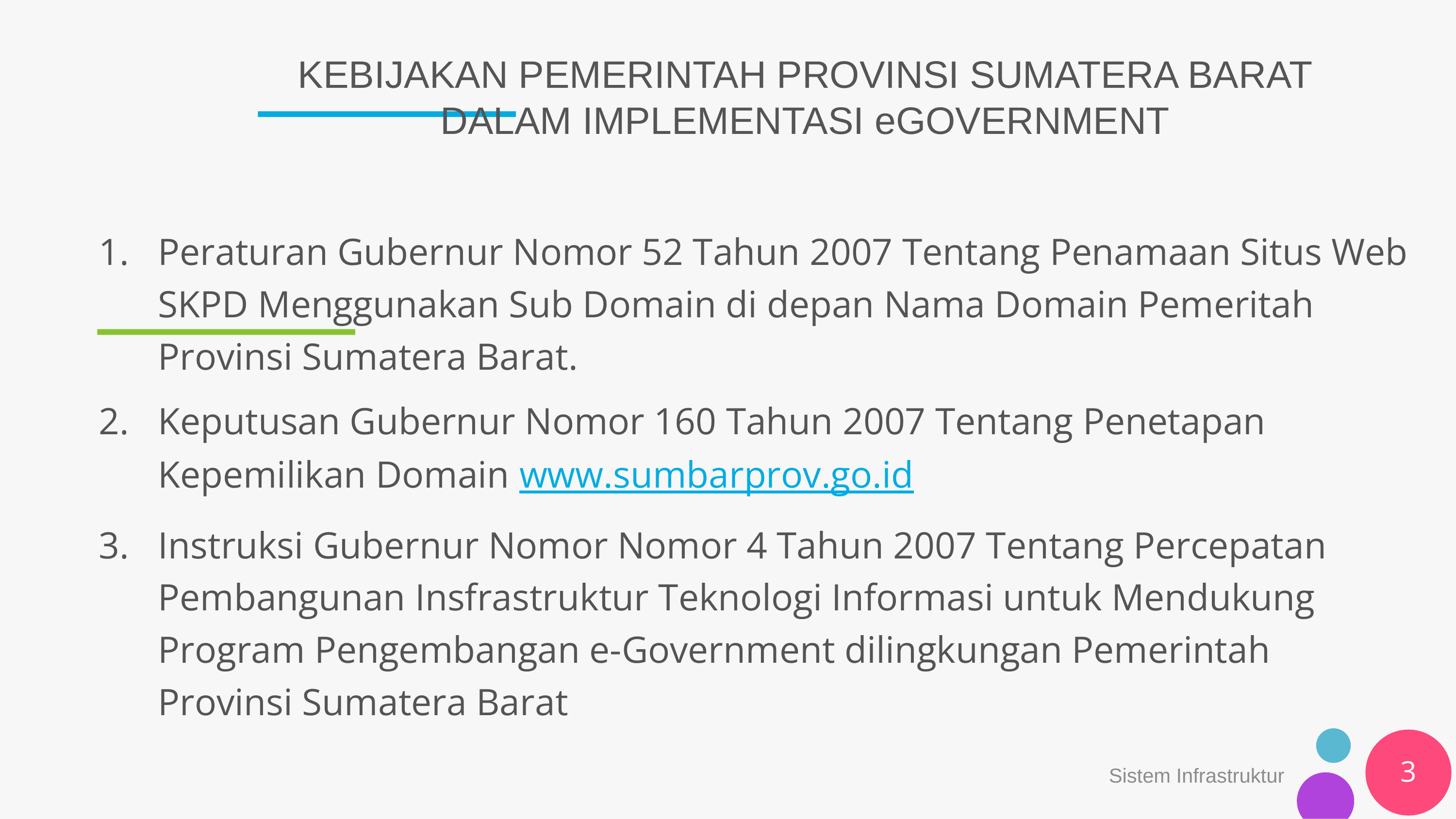

# KEBIJAKAN PEMERINTAH PROVINSI SUMATERA BARAT DALAM IMPLEMENTASI eGOVERNMENT
Peraturan Gubernur Nomor 52 Tahun 2007 Tentang Penamaan Situs Web SKPD Menggunakan Sub Domain di depan Nama Domain Pemeritah Provinsi Sumatera Barat.
Keputusan Gubernur Nomor 160 Tahun 2007 Tentang Penetapan Kepemilikan Domain www.sumbarprov.go.id
Instruksi Gubernur Nomor Nomor 4 Tahun 2007 Tentang Percepatan Pembangunan Insfrastruktur Teknologi Informasi untuk Mendukung Program Pengembangan e-Government dilingkungan Pemerintah Provinsi Sumatera Barat
3
Sistem Infrastruktur